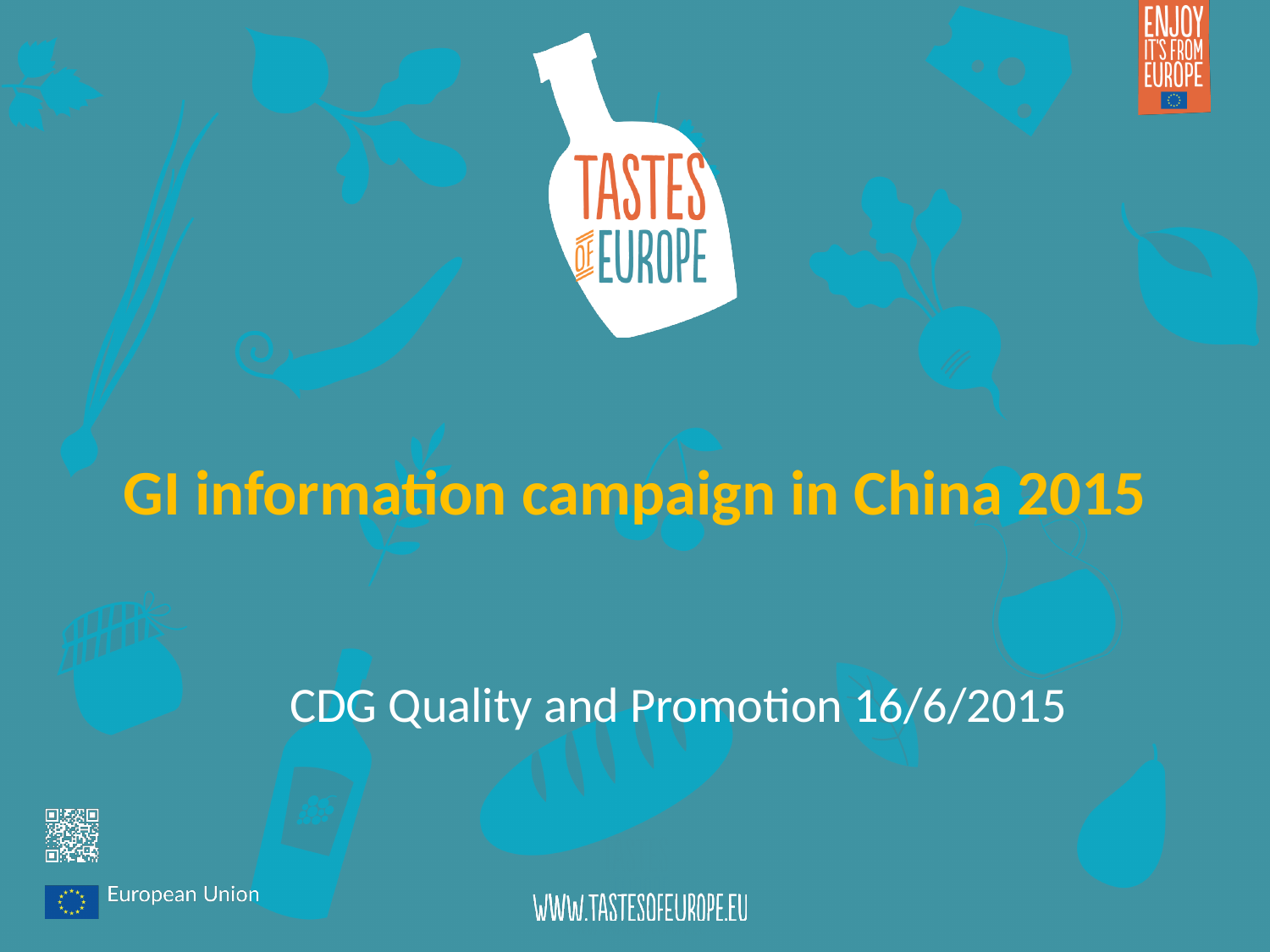

# GI information campaign in China 2015
CDG Quality and Promotion 16/6/2015